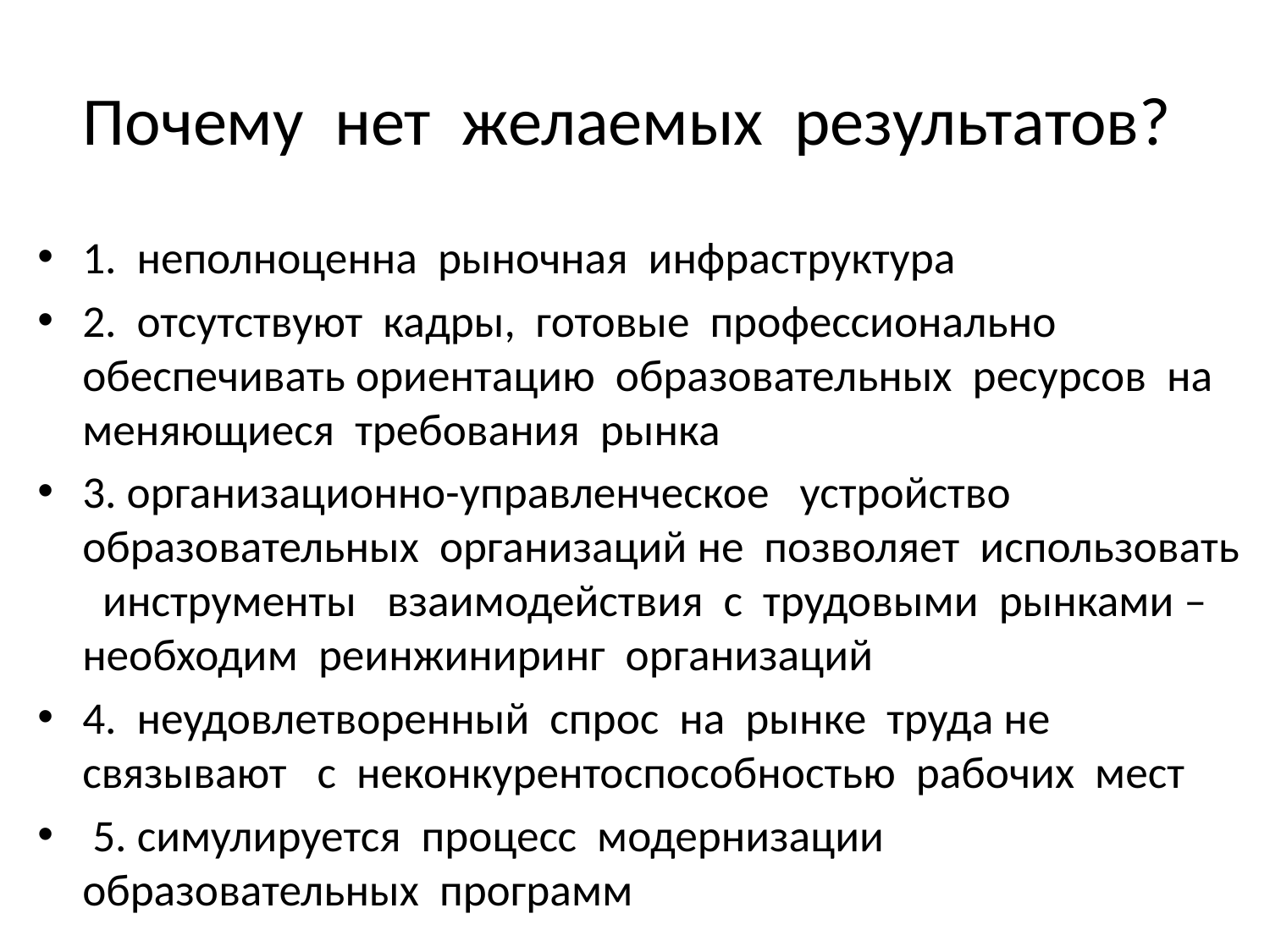

# Почему  нет  желаемых  результатов?
1.  неполноценна  рыночная  инфраструктура
2.  отсутствуют  кадры,  готовые  профессионально  обеспечивать ориентацию  образовательных  ресурсов  на  меняющиеся  требования  рынка
3. организационно-управленческое   устройство  образовательных  организаций не  позволяет  использовать   инструменты   взаимодействия  с  трудовыми  рынками – необходим  реинжиниринг  организаций
4.  неудовлетворенный  спрос  на  рынке  труда не связывают   с  неконкурентоспособностью  рабочих  мест
 5. симулируется  процесс  модернизации  образовательных  программ